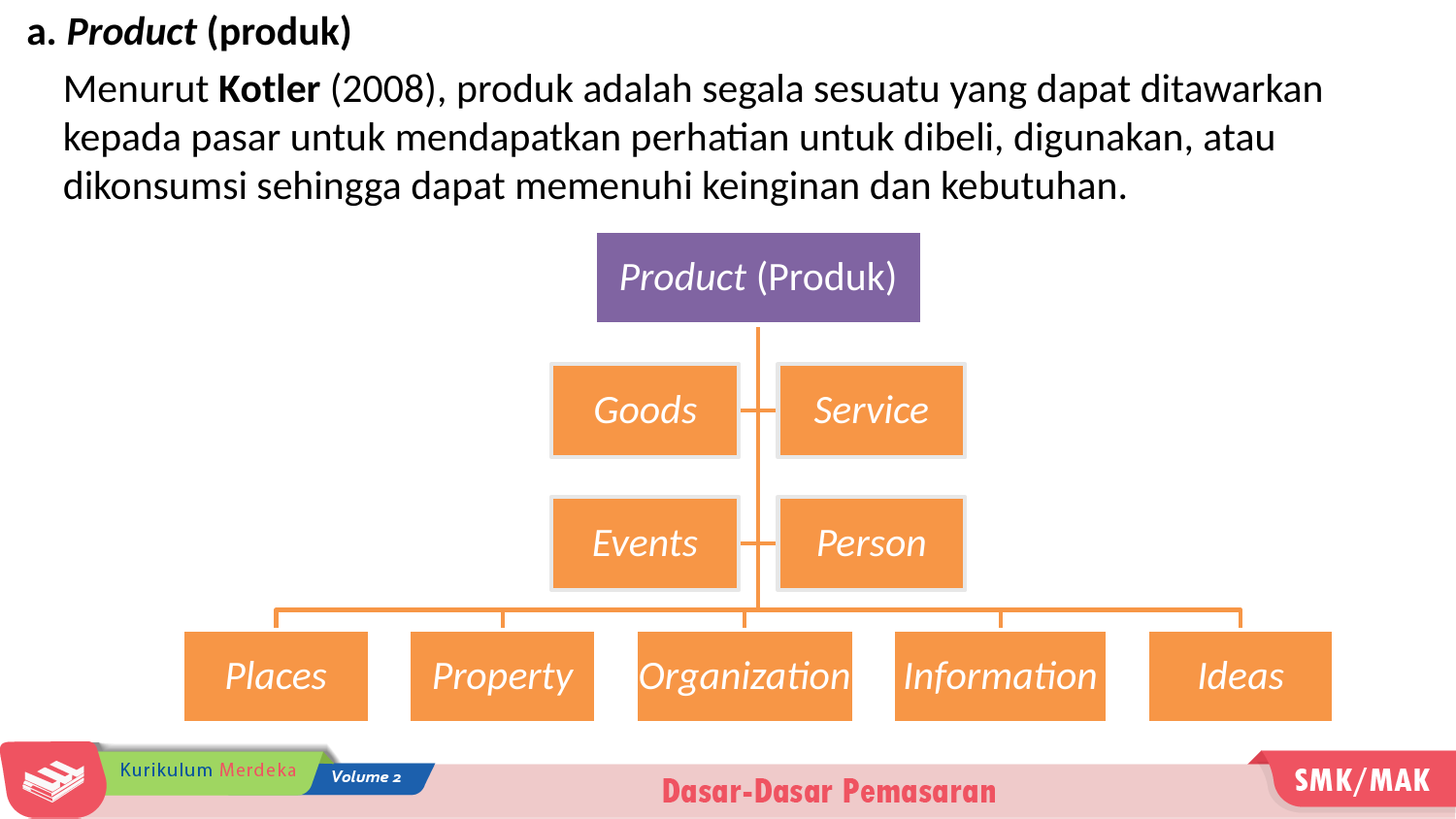

a. Product (produk)
Menurut Kotler (2008), produk adalah segala sesuatu yang dapat ditawarkan kepada pasar untuk mendapatkan perhatian untuk dibeli, digunakan, atau dikonsumsi sehingga dapat memenuhi keinginan dan kebutuhan.
Product (Produk)
Places
Property
Organization
Information
Ideas
Goods
Service
Events
Person